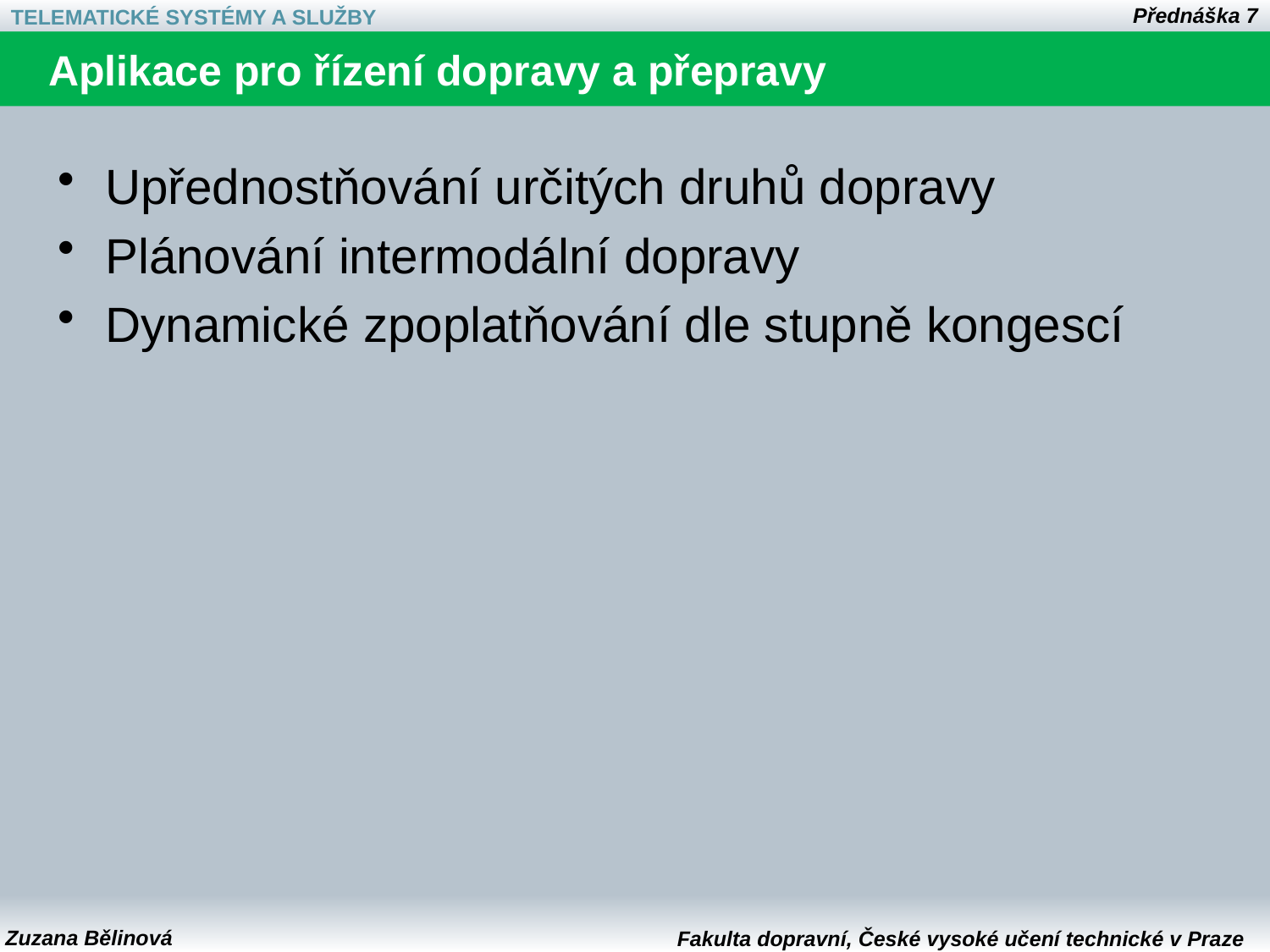

# Aplikace pro řízení dopravy a přepravy
Upřednostňování určitých druhů dopravy
Plánování intermodální dopravy
Dynamické zpoplatňování dle stupně kongescí